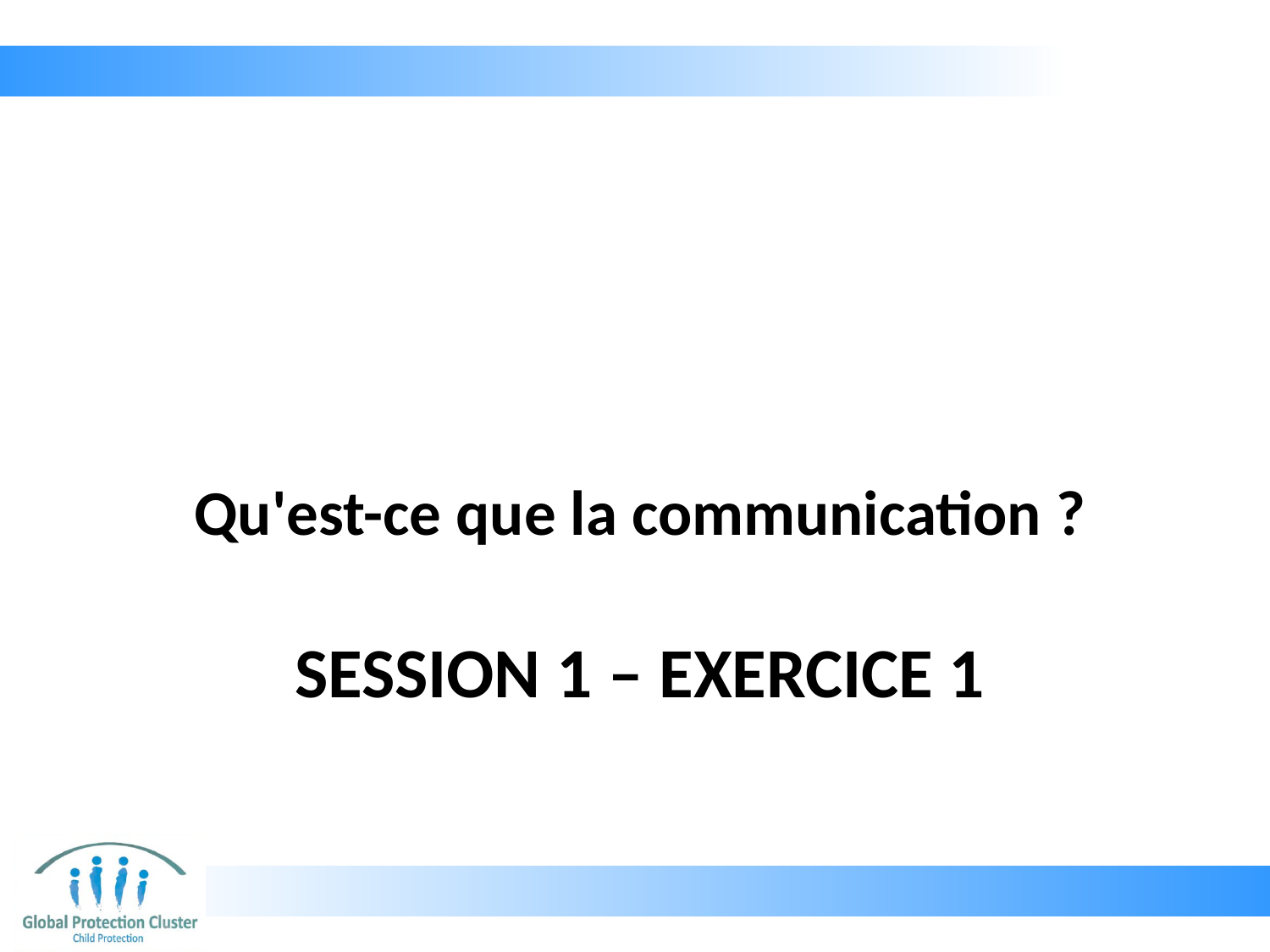

Qu'est-ce que la communication ?
# SESSION 1 – EXERCICE 1